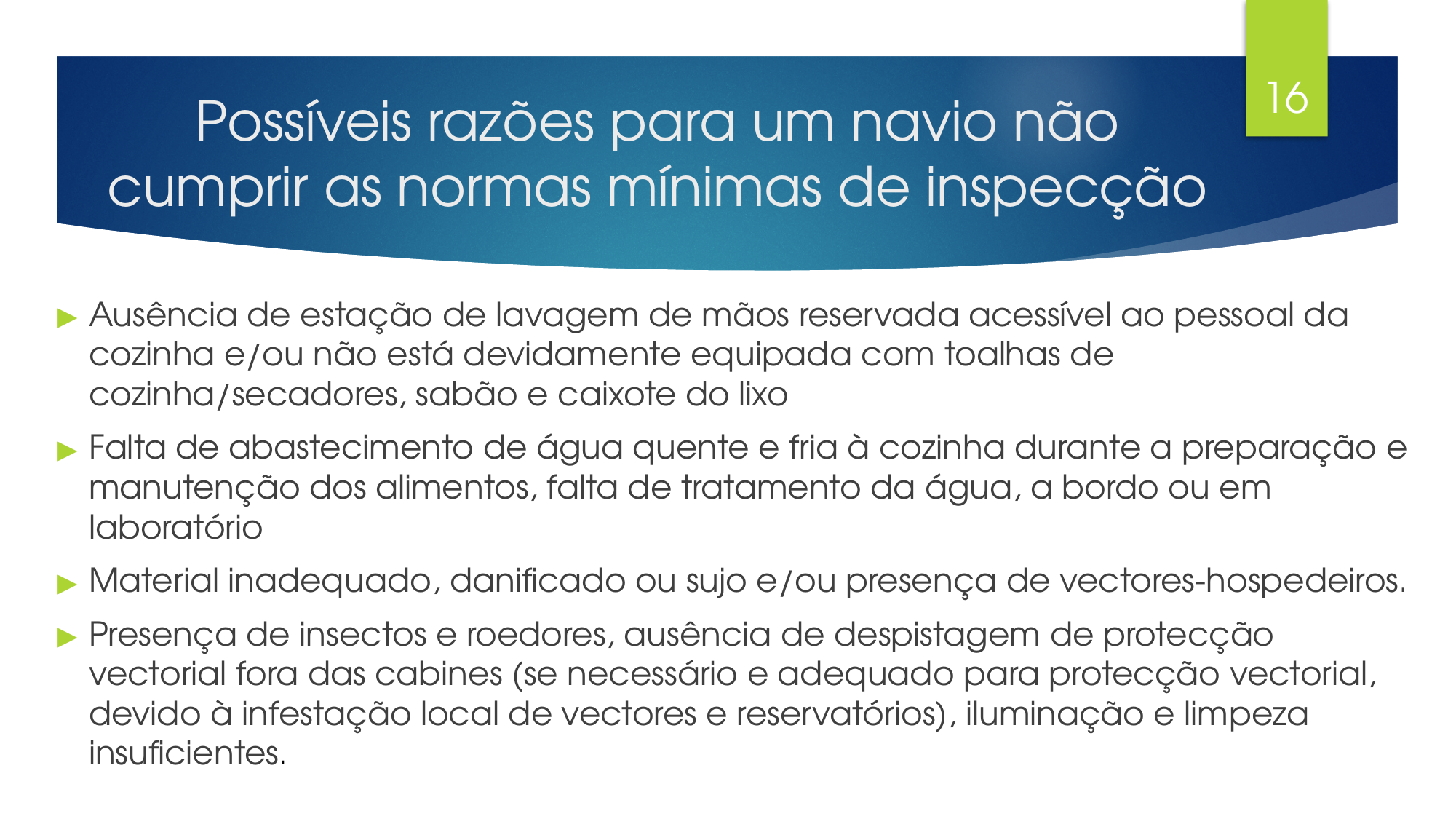

16
# Possíveis razões para um navio não cumprir as normas mínimas de inspecção
Ausência de estação de lavagem de mãos reservada acessível ao pessoal da cozinha e/ou não está devidamente equipada com toalhas de cozinha/secadores, sabão e caixote do lixo
Falta de abastecimento de água quente e fria à cozinha durante a preparação e manutenção dos alimentos, falta de tratamento da água, a bordo ou em laboratório
Material inadequado, danificado ou sujo e/ou presença de vectores-hospedeiros.
Presença de insectos e roedores, ausência de despistagem de protecção vectorial fora das cabines (se necessário e adequado para protecção vectorial, devido à infestação local de vectores e reservatórios), iluminação e limpeza insuficientes.